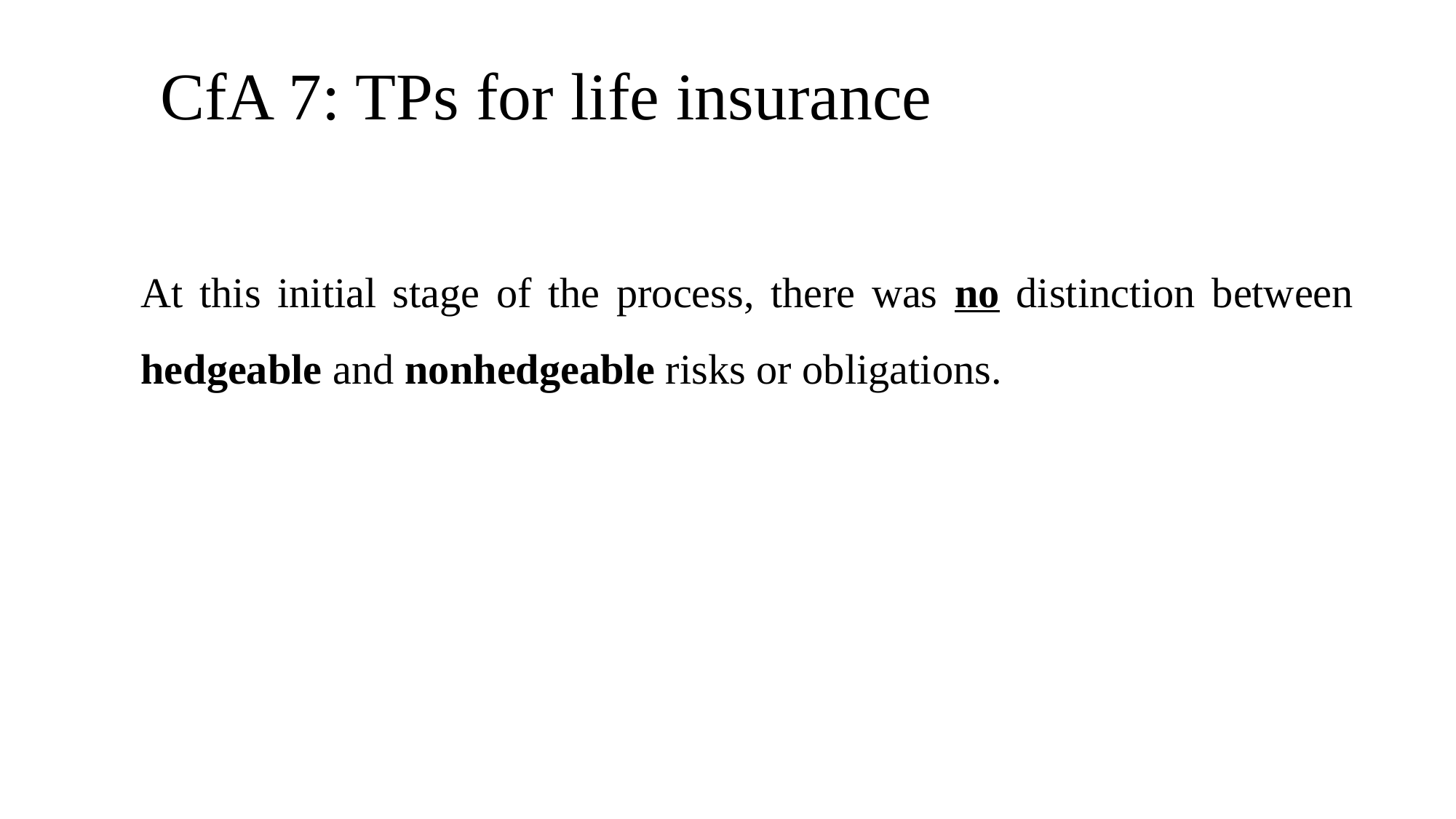

# CfA 7: TPs for life insurance
At this initial stage of the process, there was no distinction between hedgeable and nonhedgeable risks or obligations.